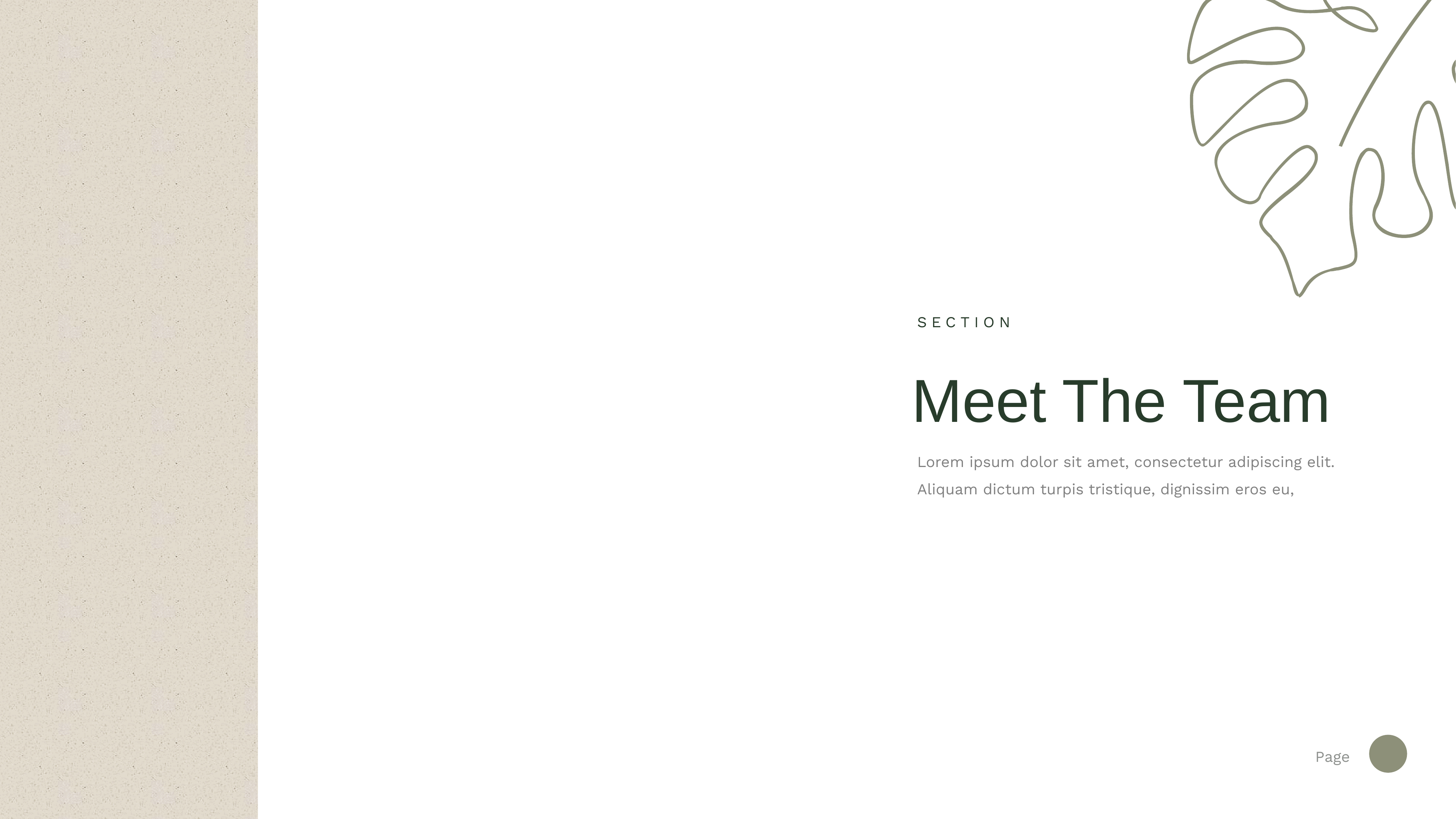

SECTION
Meet The Team

Lorem ipsum dolor sit amet, consectetur adipiscing elit. Aliquam dictum turpis tristique, dignissim eros eu,

Page
10